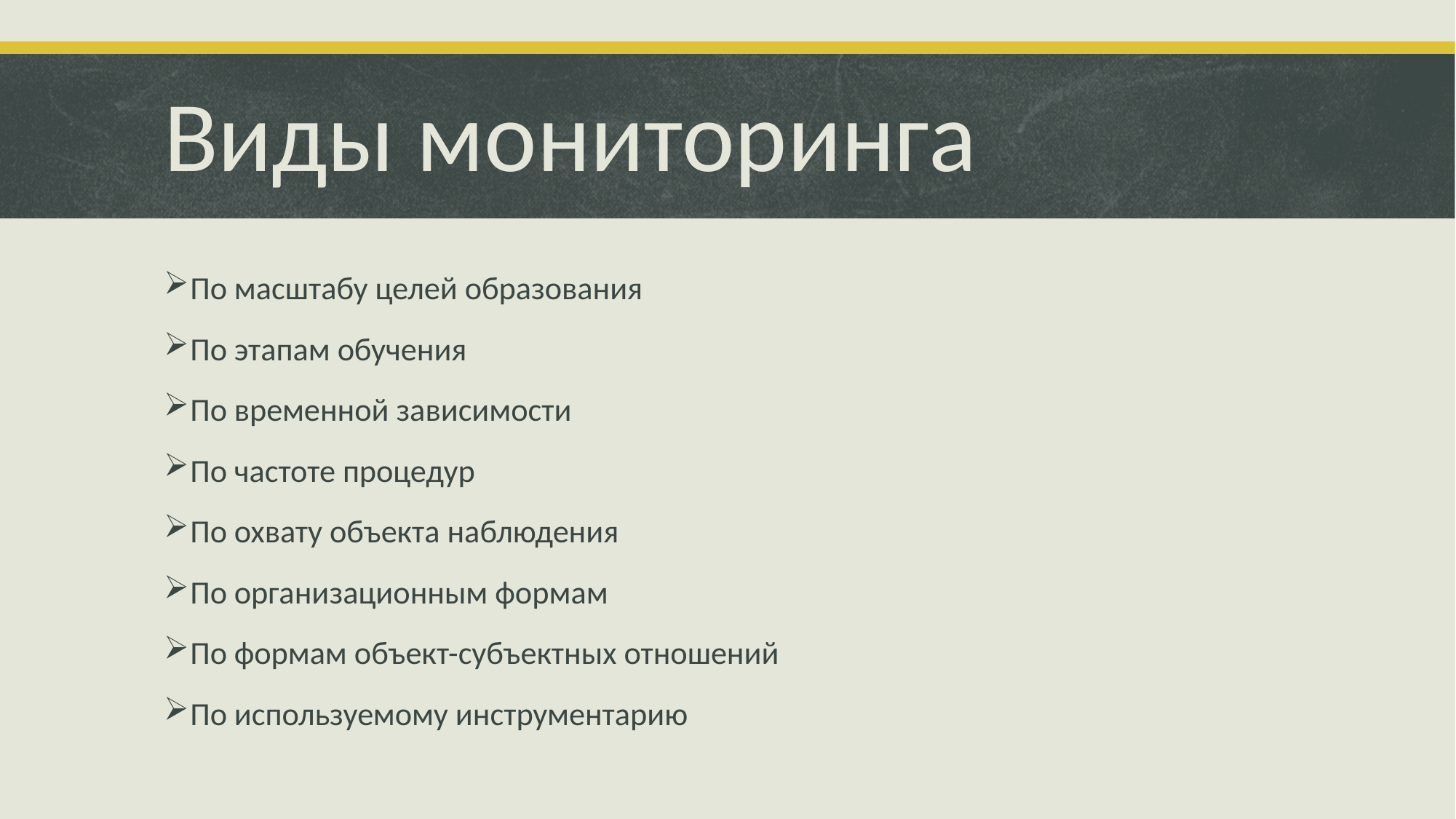

# Виды мониторинга
По масштабу целей образования
По этапам обучения
По временной зависимости
По частоте процедур
По охвату объекта наблюдения
По организационным формам
По формам объект-субъектных отношений
По используемому инструментарию